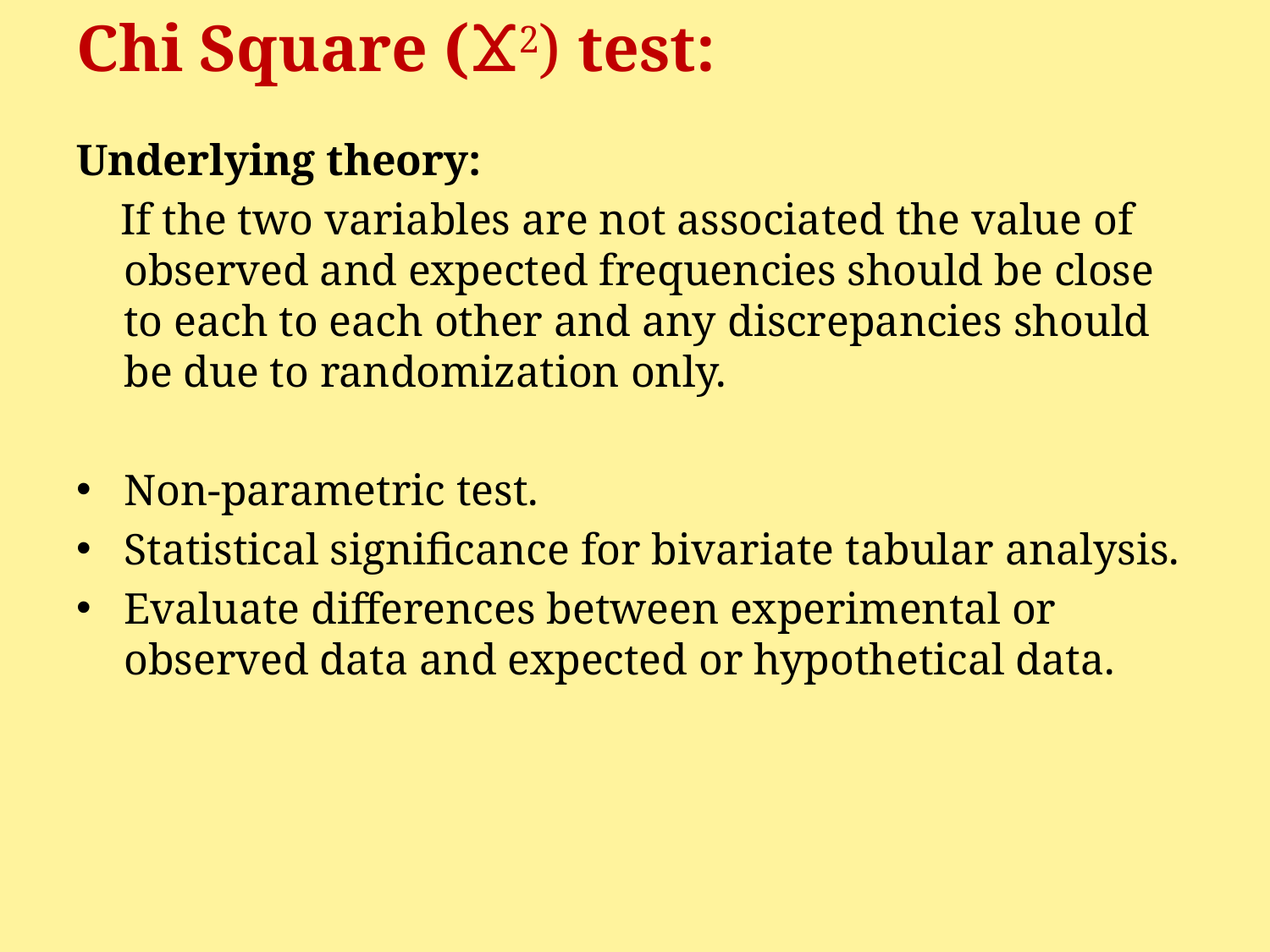

# Chi Square (Ϫ2) test:
Underlying theory:
    If the two variables are not associated the value of observed and expected frequencies should be close to each to each other and any discrepancies should be due to randomization only.

Non-parametric test.
Statistical significance for bivariate tabular analysis.
Evaluate differences between experimental or observed data and expected or hypothetical data.